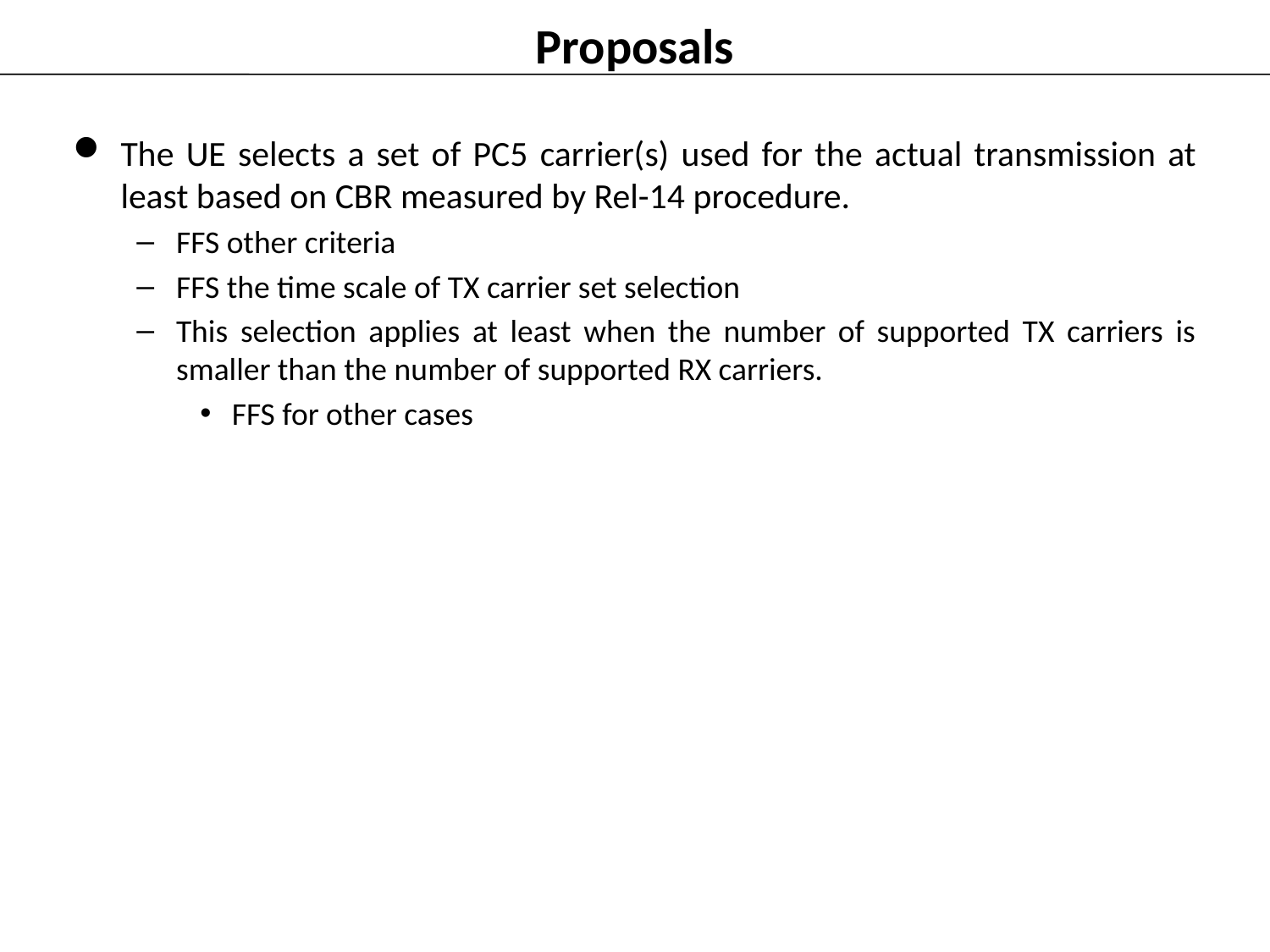

# Proposals
The UE selects a set of PC5 carrier(s) used for the actual transmission at least based on CBR measured by Rel-14 procedure.
FFS other criteria
FFS the time scale of TX carrier set selection
This selection applies at least when the number of supported TX carriers is smaller than the number of supported RX carriers.
FFS for other cases